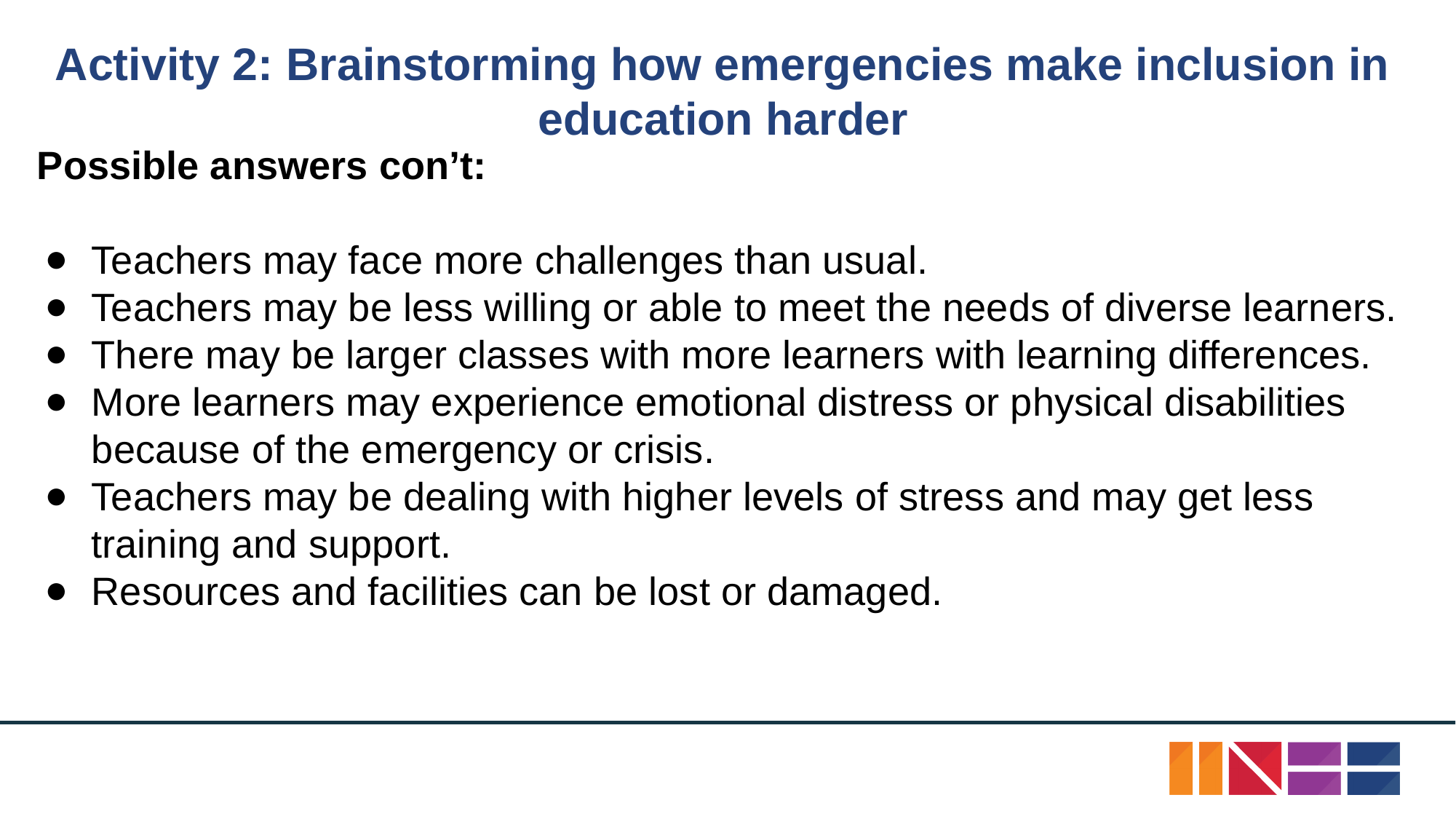

# Activity 2: Brainstorming how emergencies make inclusion in education harder
Possible answers con’t:

Teachers may face more challenges than usual.
Teachers may be less willing or able to meet the needs of diverse learners.
There may be larger classes with more learners with learning differences.
More learners may experience emotional distress or physical disabilities because of the emergency or crisis.
Teachers may be dealing with higher levels of stress and may get less training and support.
Resources and facilities can be lost or damaged.